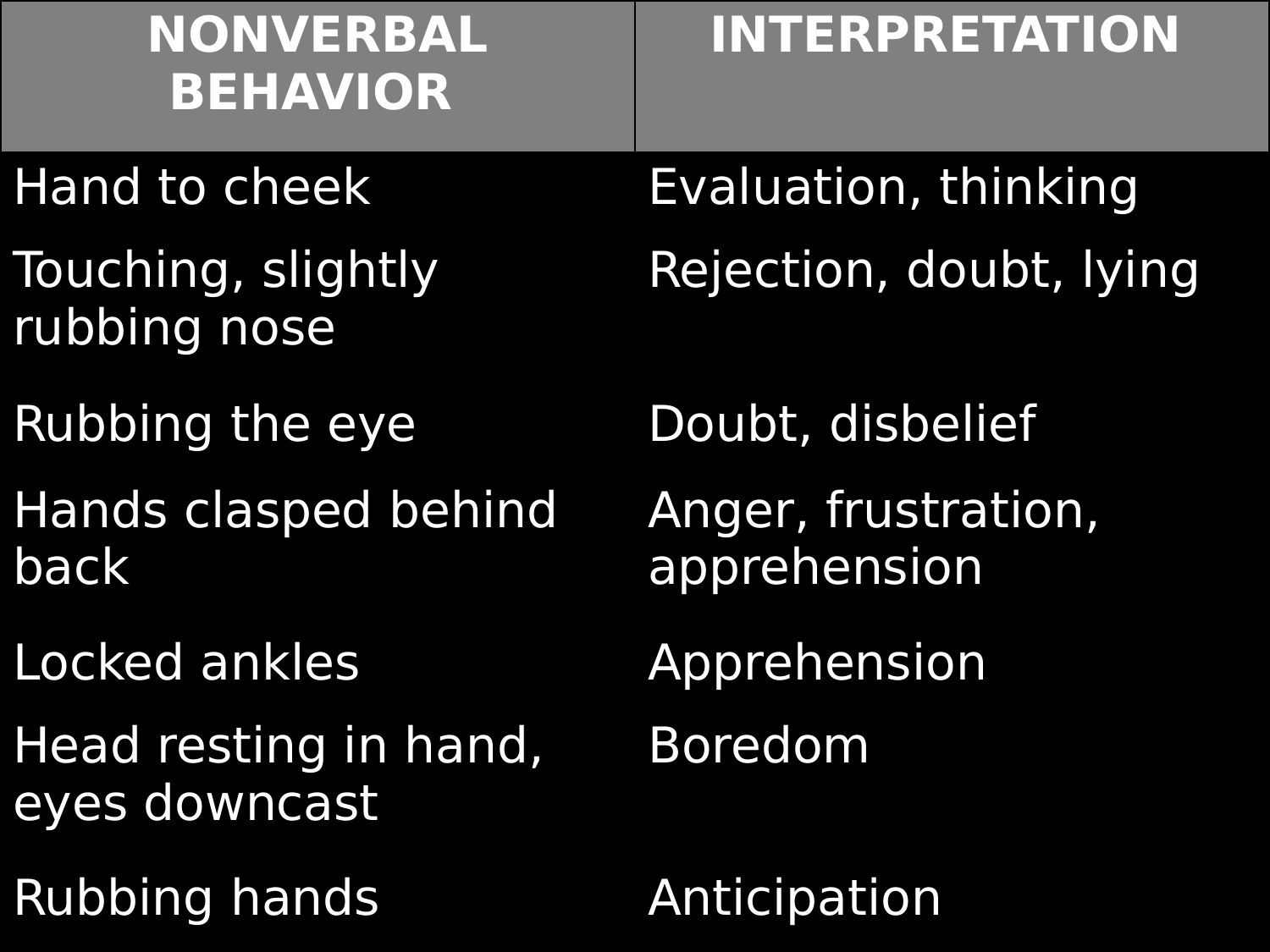

| NONVERBAL BEHAVIOR | INTERPRETATION |
| --- | --- |
| Hand to cheek | Evaluation, thinking |
| Touching, slightly rubbing nose | Rejection, doubt, lying |
| Rubbing the eye | Doubt, disbelief |
| Hands clasped behind back | Anger, frustration, apprehension |
| Locked ankles | Apprehension |
| Head resting in hand, eyes downcast | Boredom |
| Rubbing hands | Anticipation |
#